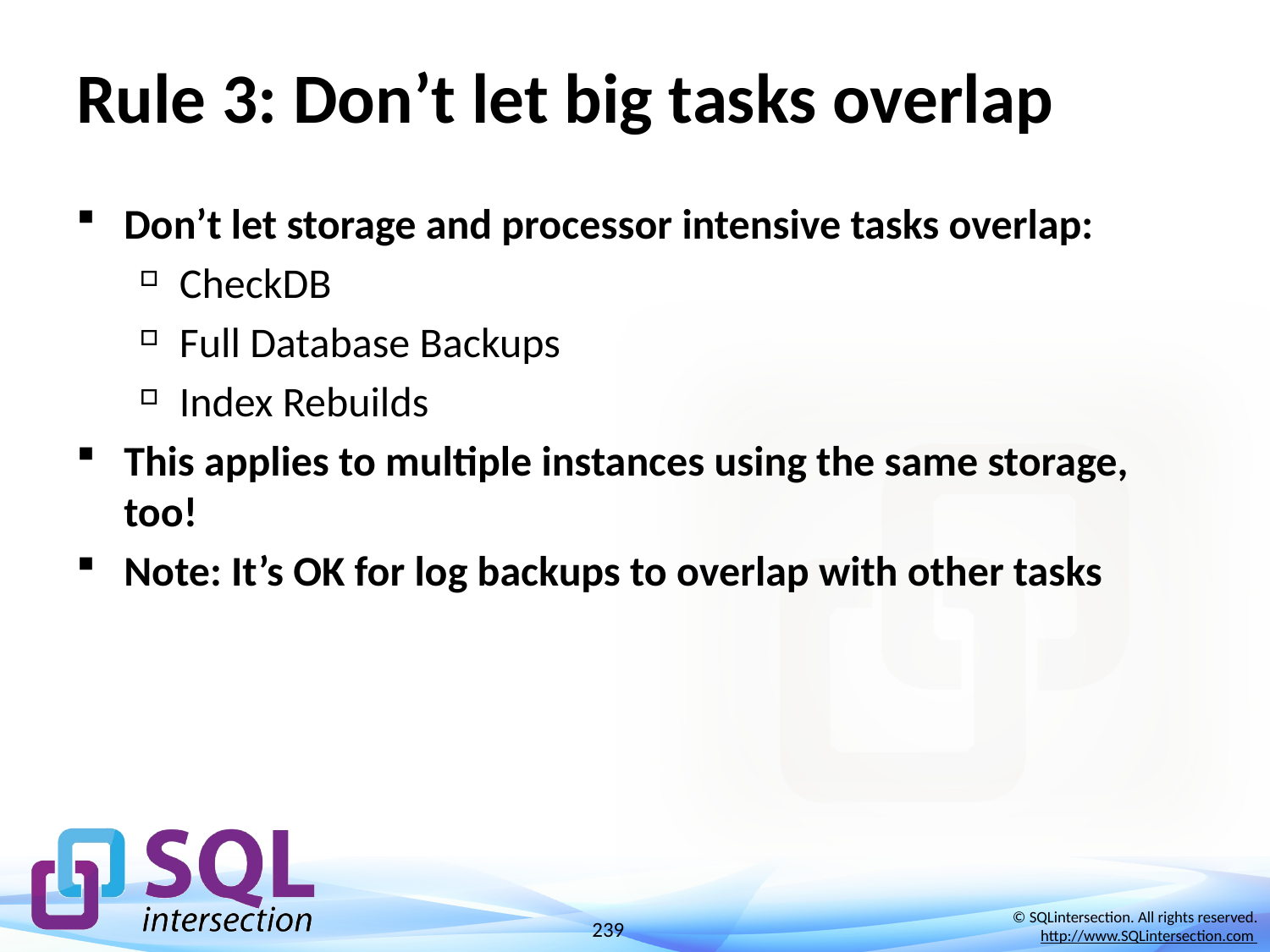

# Rule 3: Don’t let big tasks overlap
Don’t let storage and processor intensive tasks overlap:
CheckDB
Full Database Backups
Index Rebuilds
This applies to multiple instances using the same storage, too!
Note: It’s OK for log backups to overlap with other tasks